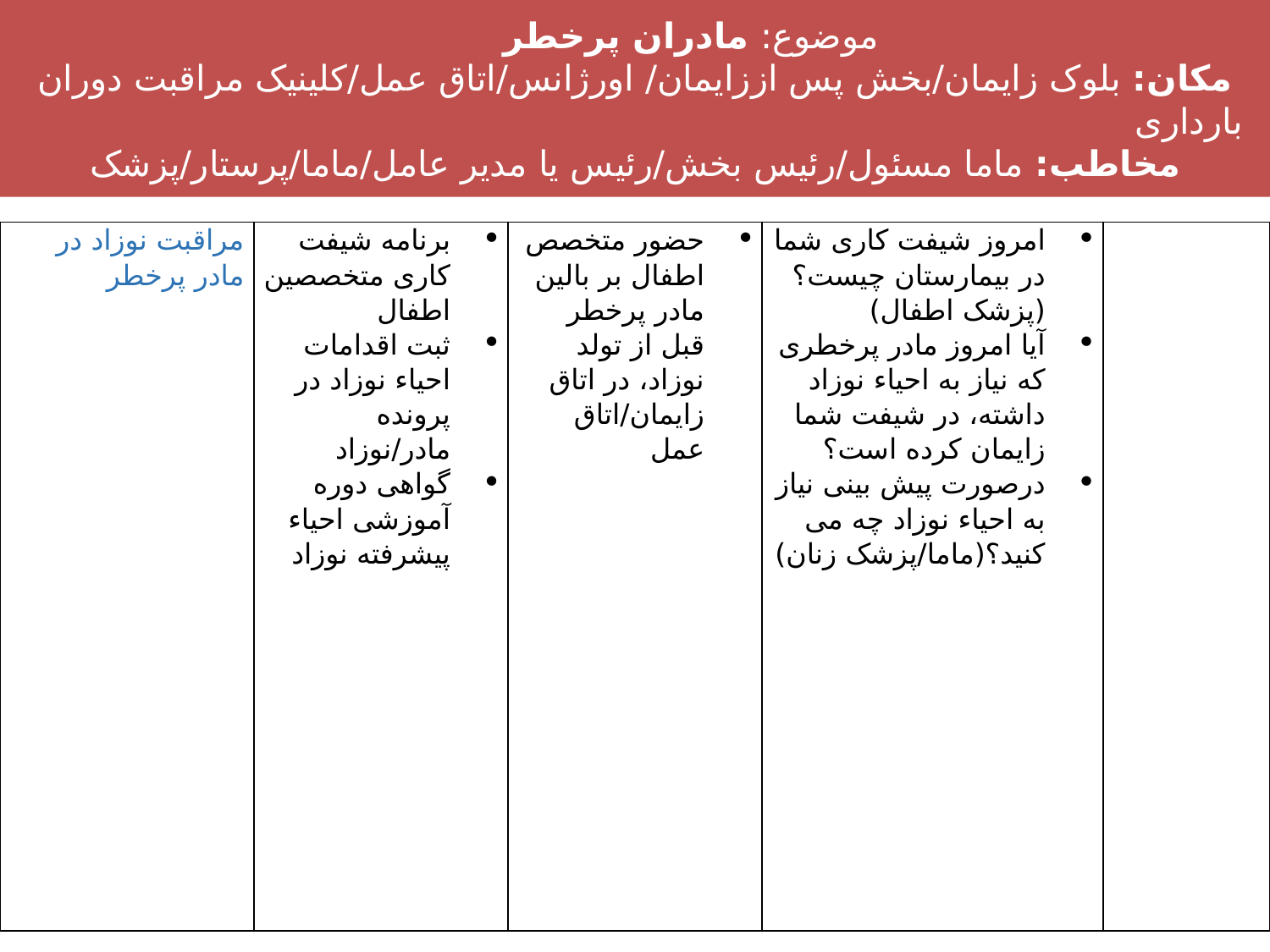

# موضوع: مادران پرخطر مکان: بلوک زایمان/بخش پس اززایمان/ اورژانس/اتاق عمل/کلینیک مراقبت دوران بارداری                                                                                                    مخاطب: ماما مسئول/رئیس بخش/رئیس یا مدیر عامل/ماما/پرستار/پزشک

| مراقبت نوزاد در مادر پرخطر | برنامه شیفت کاری متخصصین اطفال ثبت اقدامات احیاء نوزاد در پرونده مادر/نوزاد گواهی دوره آموزشی احیاء پیشرفته نوزاد | حضور متخصص اطفال بر بالین مادر پرخطر قبل از تولد نوزاد، در اتاق زایمان/اتاق عمل | امروز شیفت کاری شما در بیمارستان چیست؟(پزشک اطفال) آیا امروز مادر پرخطری که نیاز به احیاء نوزاد داشته، در شیفت شما زایمان کرده است؟ درصورت پیش بینی نیاز به احیاء نوزاد چه می کنید؟(ماما/پزشک زنان) |  |
| --- | --- | --- | --- | --- |